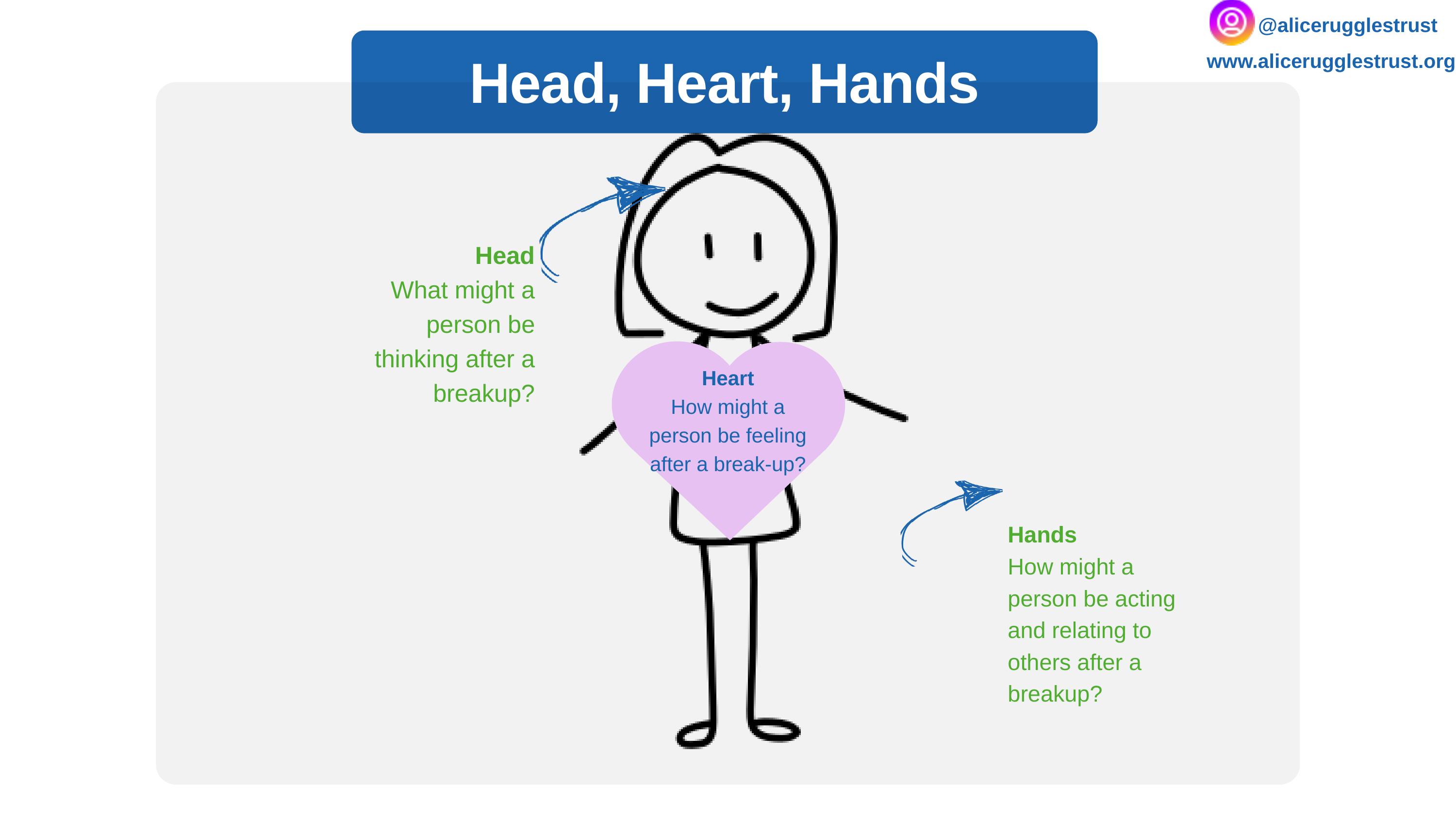

@alicerugglestrust

Head, Heart, Hands
www.alicerugglestrust.org

Head
What might a person be thinking after a breakup?

Heart
How might a person be feeling after a break-up?

Hands
How might a person be acting and relating to others after a breakup?